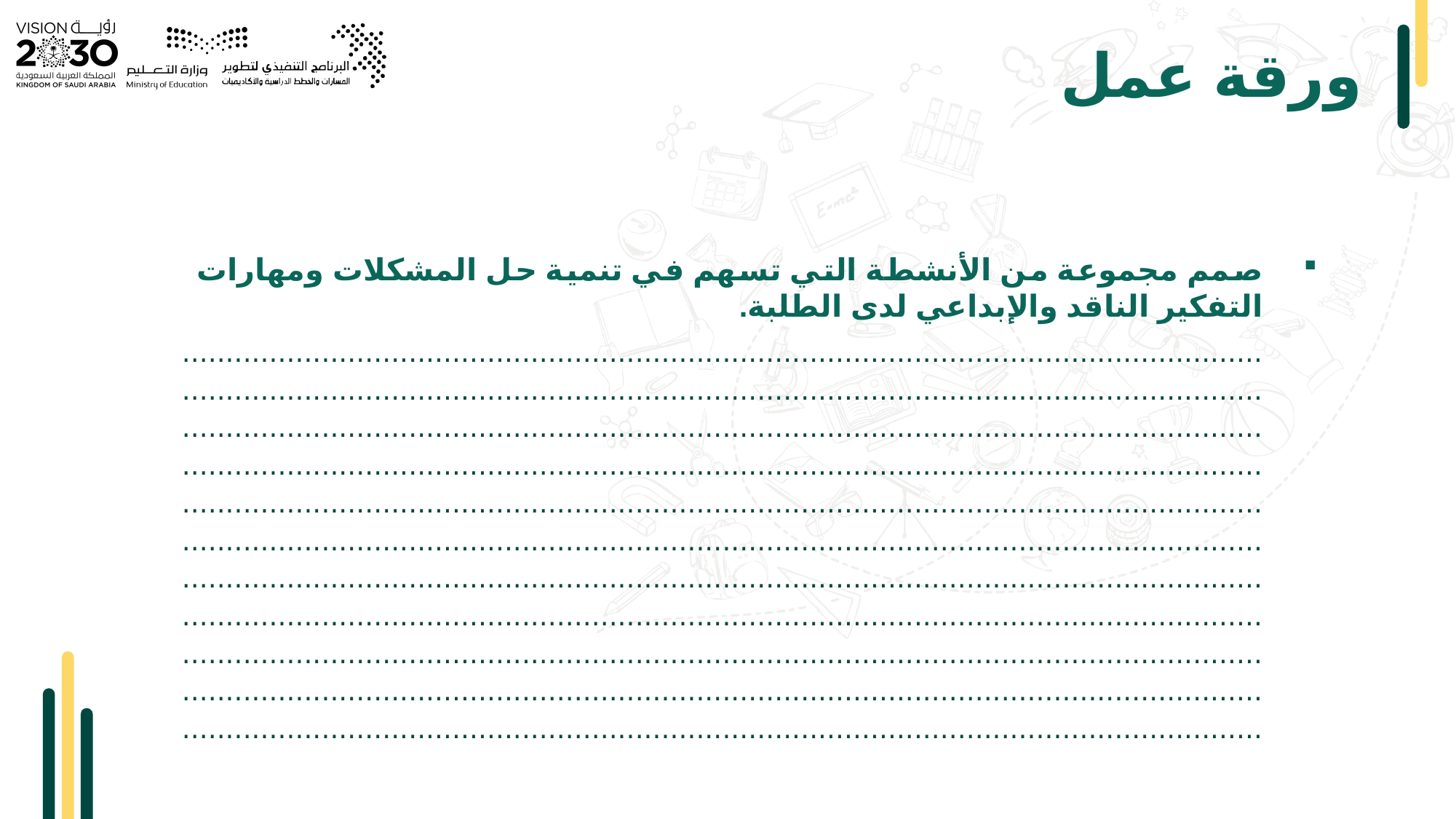

# ورقة عمل

صمم مجموعة من الأنشطة التي تسهم في تنمية حل المشكلات ومهارات التفكير الناقد والإبداعي لدى الطلبة.
....................................................................................................................................................................................................................................................................................................................................................................................................................................................................................................................................................................................................................................................................................................................................................................................................................................................................................................................................................................................................................................................................................................................................................................................................................................................................................................................................................................................................................